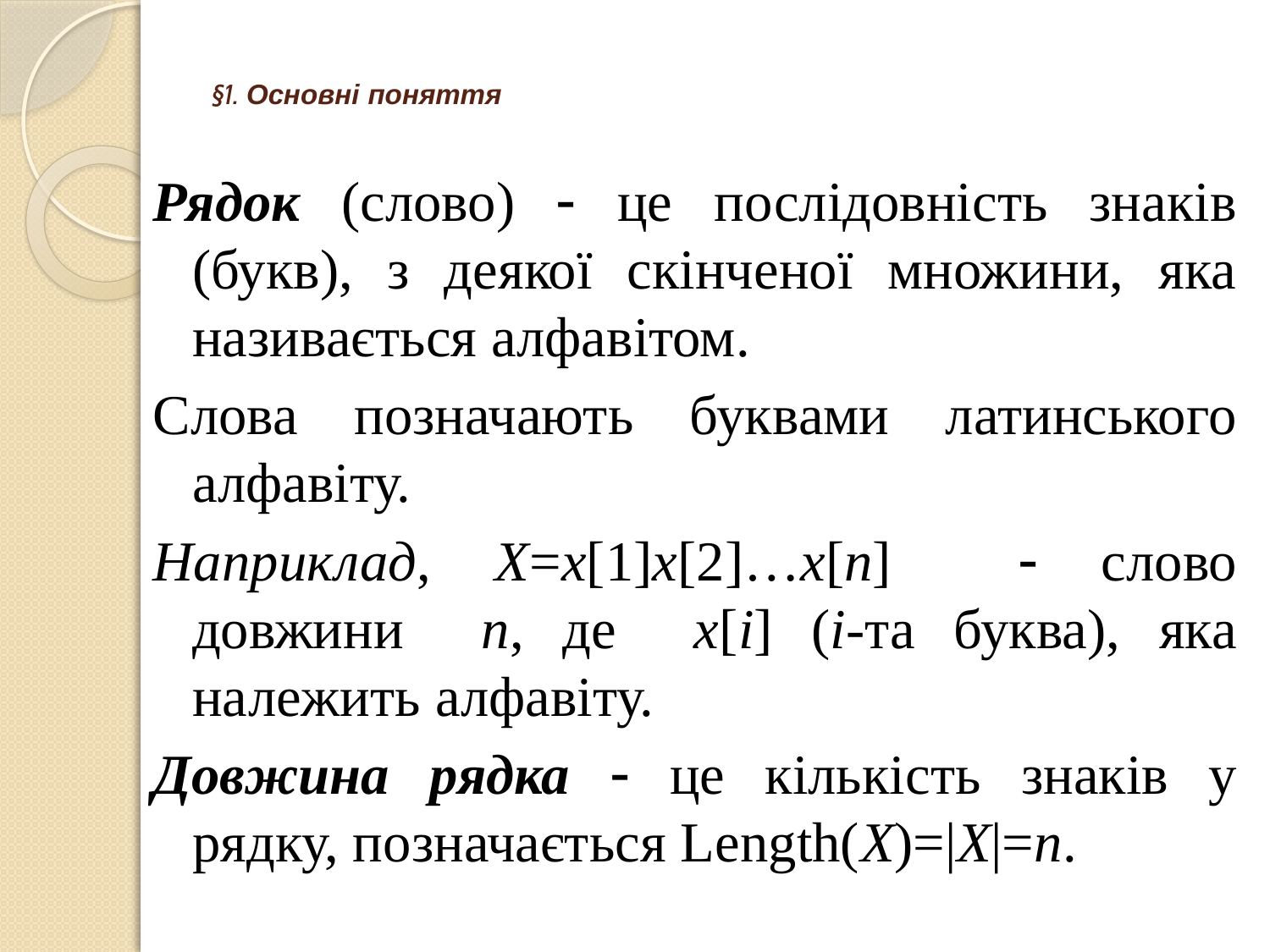

# §1. Основні поняття
Рядок (слово) − це послідовність знаків (букв), з деякої скінченої множини, яка називається алфавітом.
Слова позначають буквами латинського алфавіту.
Наприклад, Х=х[1]x[2]…x[n]  − слово довжини  n, де  x[i] (і-та буква), яка належить алфавіту.
Довжина рядка − це кількість знаків у рядку, позначається Length(X)=|X|=n.